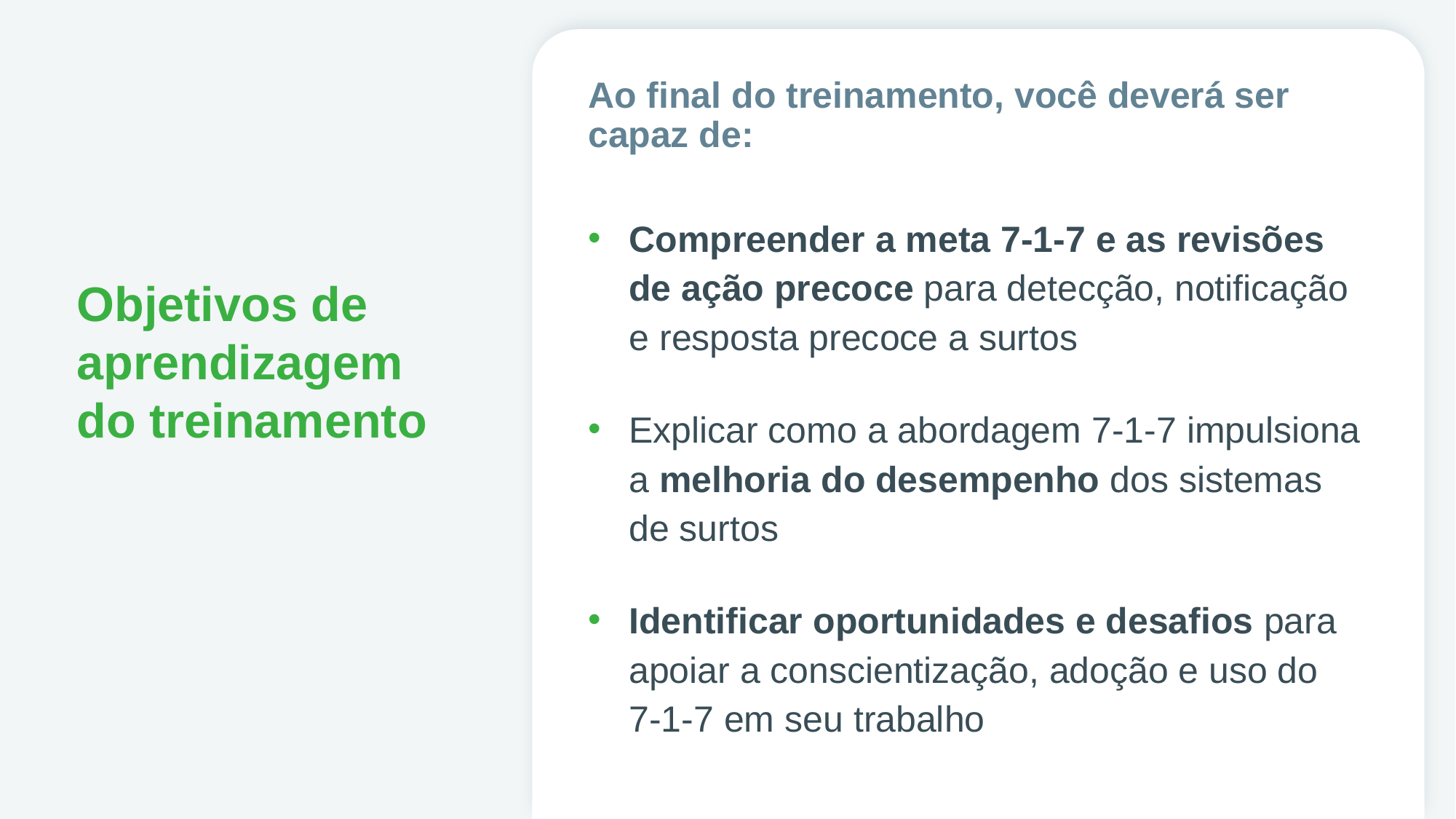

Ao final do treinamento, você deverá ser capaz de:
# Objetivos de aprendizagem do treinamento
Compreender a meta 7-1-7 e as revisões de ação precoce para detecção, notificação e resposta precoce a surtos

Explicar como a abordagem 7-1-7 impulsiona a melhoria do desempenho dos sistemas de surtos

Identificar oportunidades e desafios para apoiar a conscientização, adoção e uso do
7-1-7 em seu trabalho